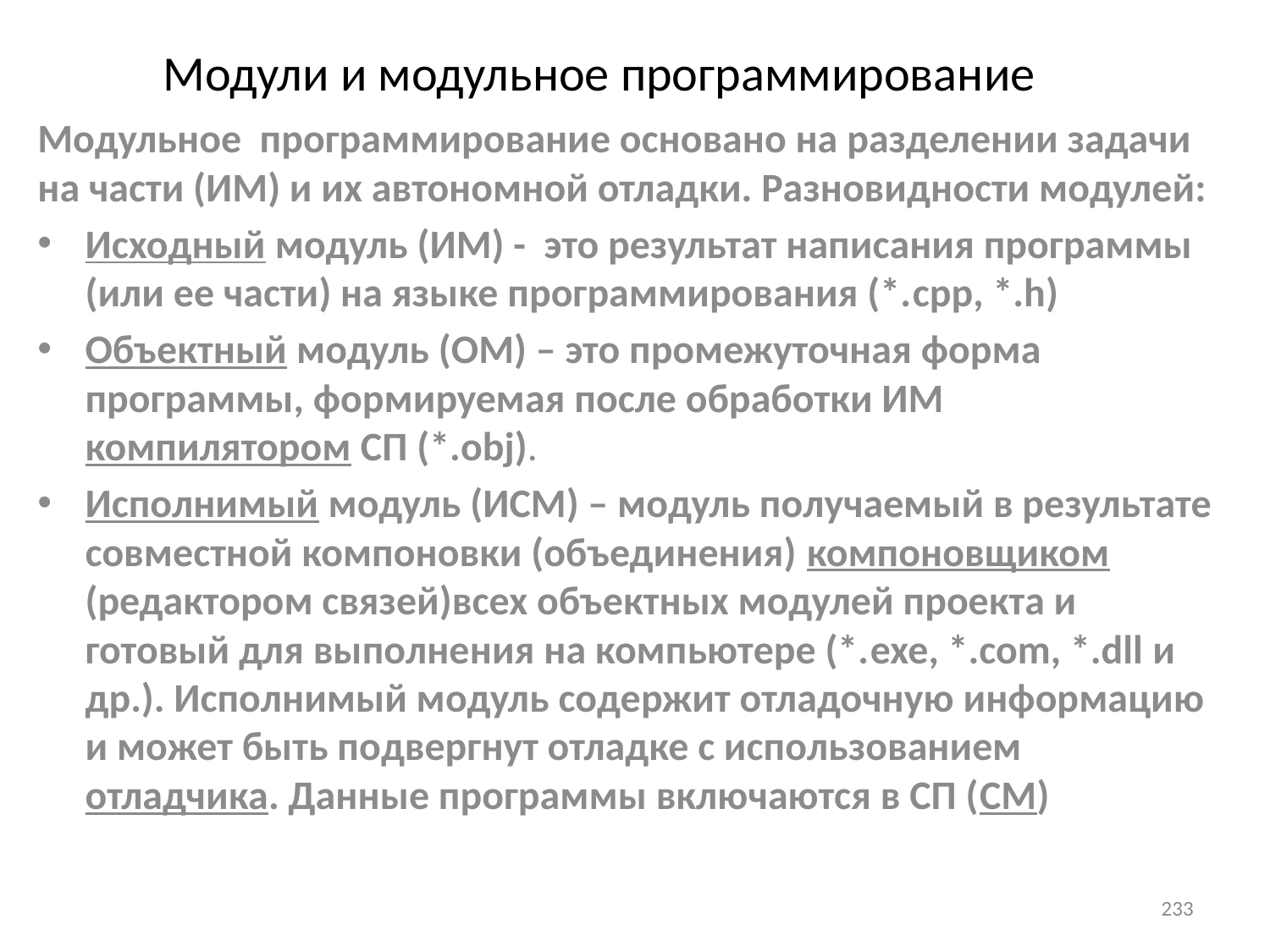

# Модули и модульное программирование
Модульное  программирование основано на разделении задачи на части (ИМ) и их автономной отладки. Разновидности модулей:
Исходный модуль (ИМ) -  это результат написания программы (или ее части) на языке программирования (*.cpp, *.h)
Объектный модуль (ОМ) – это промежуточная форма программы, формируемая после обработки ИМ компилятором СП (*.obj).
Исполнимый модуль (ИСМ) – модуль получаемый в результате совместной компоновки (объединения) компоновщиком (редактором связей)всех объектных модулей проекта и готовый для выполнения на компьютере (*.exe, *.com, *.dll и др.). Исполнимый модуль содержит отладочную информацию и может быть подвергнут отладке с использованием отладчика. Данные программы включаются в СП (СМ)

233